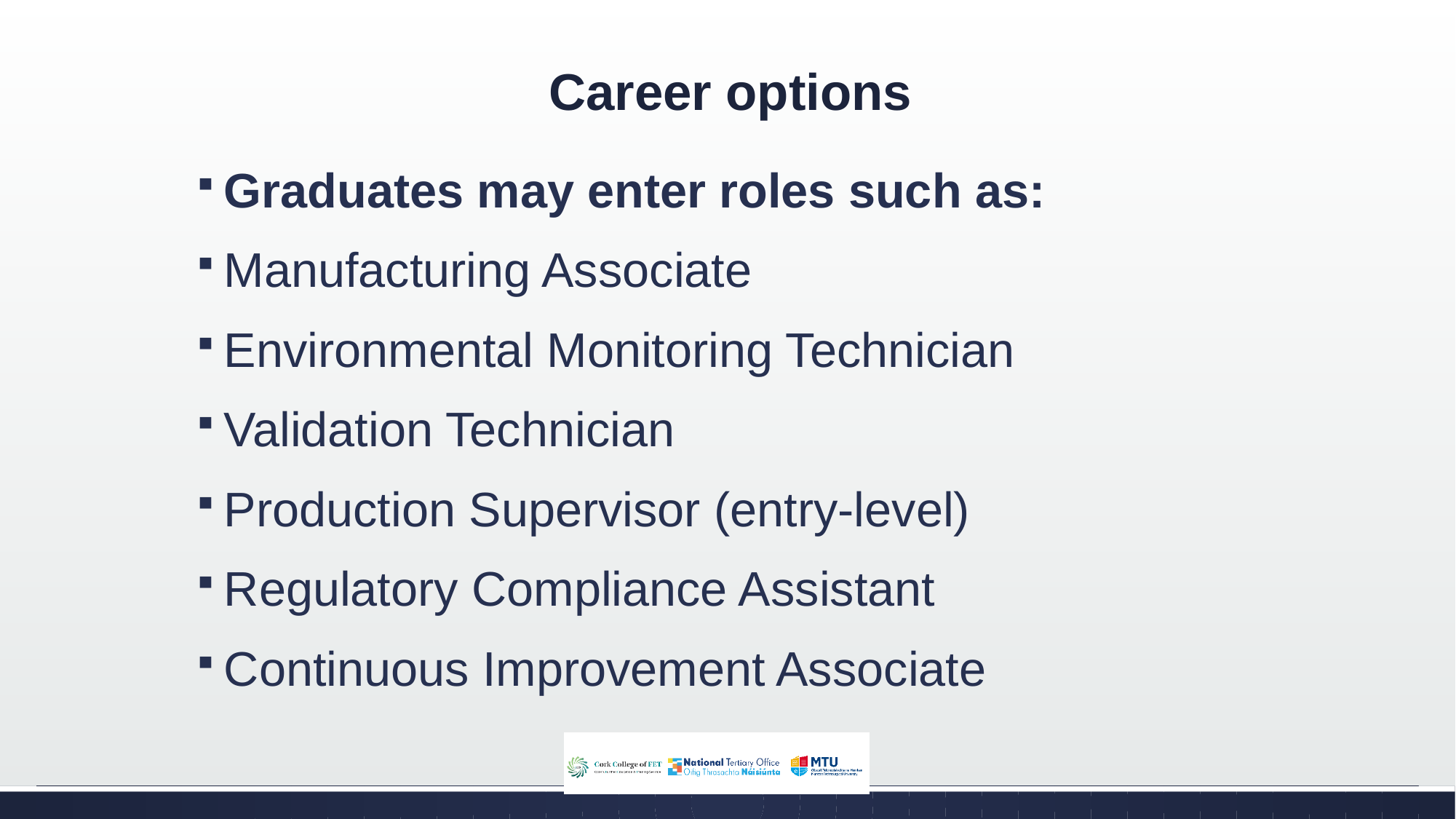

# Career options
Graduates may enter roles such as:
Manufacturing Associate
Environmental Monitoring Technician
Validation Technician
Production Supervisor (entry-level)
Regulatory Compliance Assistant
Continuous Improvement Associate